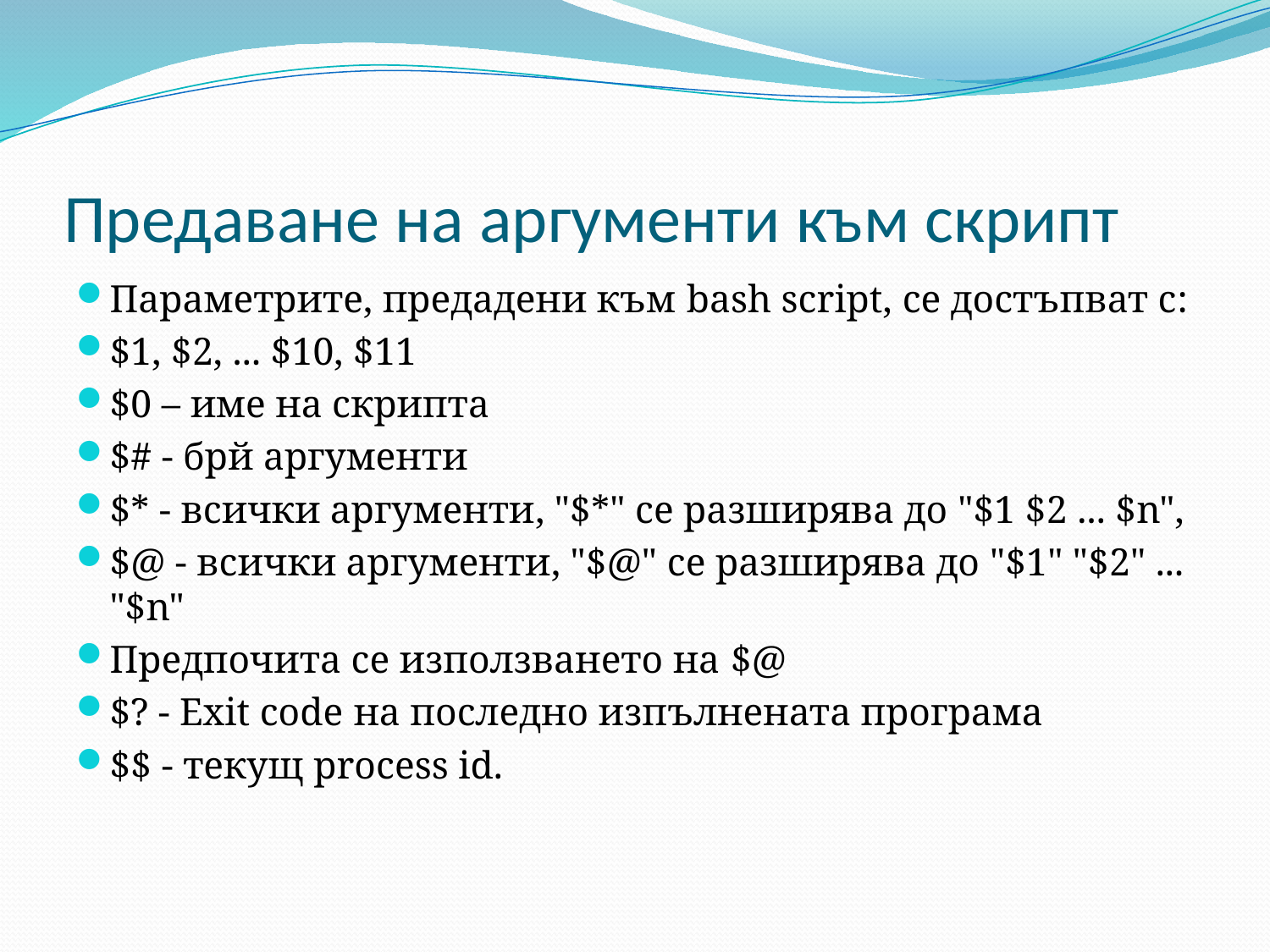

# Предаване на аргументи към скрипт
Параметрите, предадени към bash script, се достъпват с:
$1, $2, ... $10, $11
$0 – име на скрипта
$# - брй аргументи
$* - всички аргументи, "$*" се разширява до "$1 $2 ... $n",
$@ - всички аргументи, "$@" се разширява до "$1" "$2" ... "$n"
Предпочита се използването на $@
$? - Exit code на последно изпълнената програма
$$ - текущ process id.